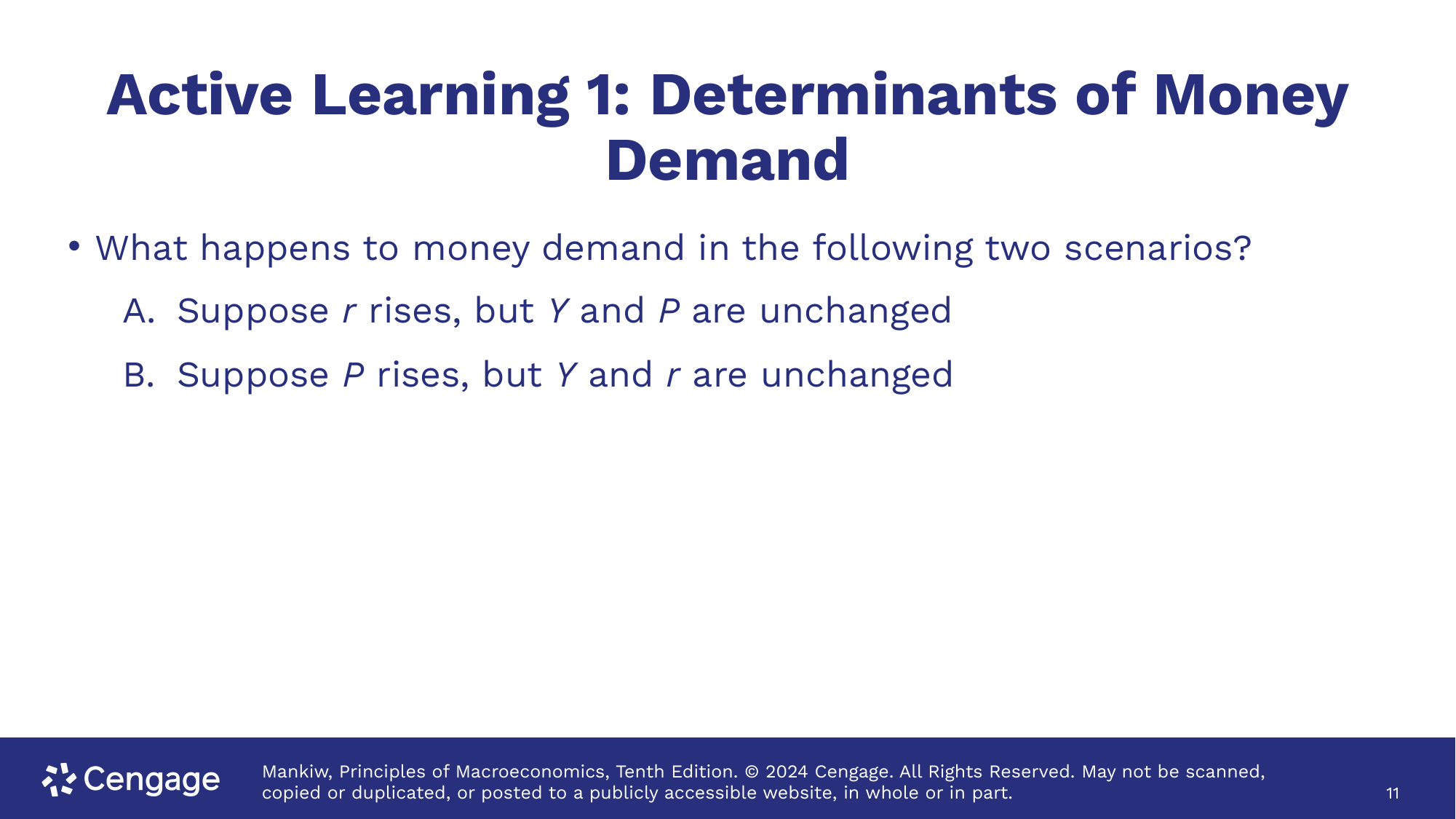

# Active Learning 1: Determinants of Money Demand
What happens to money demand in the following two scenarios?
Suppose r rises, but Y and P are unchanged
Suppose P rises, but Y and r are unchanged